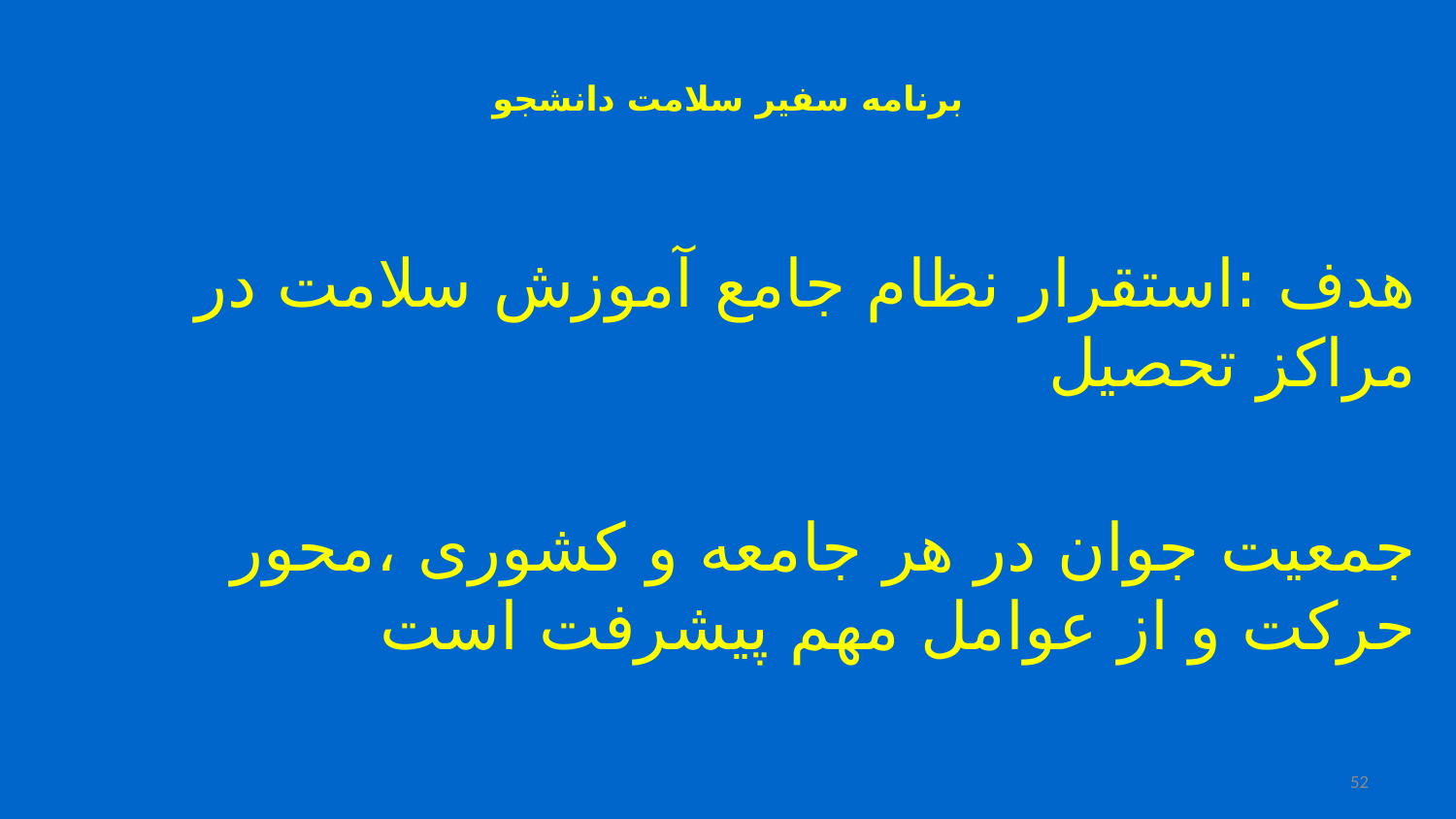

# برنامه سفیر سلامت دانشجو

هدف :استقرار نظام جامع آموزش سلامت در مراکز تحصیل

جمعیت جوان در هر جامعه و کشوری ،محور حرکت و از عوامل مهم پیشرفت است

52